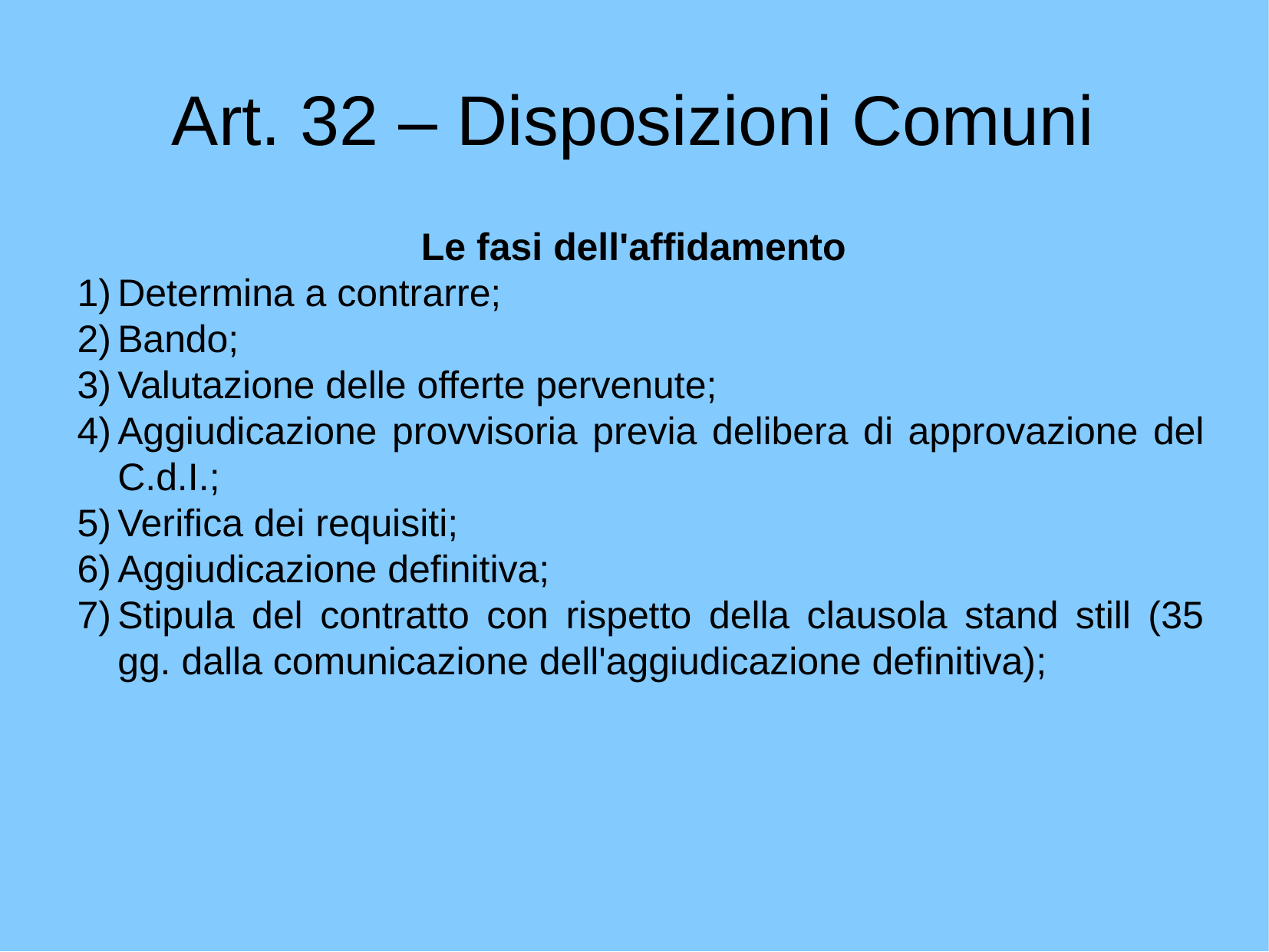

Art. 32 – Disposizioni Comuni
Le fasi dell'affidamento
Determina a contrarre;
Bando;
Valutazione delle offerte pervenute;
Aggiudicazione provvisoria previa delibera di approvazione del C.d.I.;
Verifica dei requisiti;
Aggiudicazione definitiva;
Stipula del contratto con rispetto della clausola stand still (35 gg. dalla comunicazione dell'aggiudicazione definitiva);